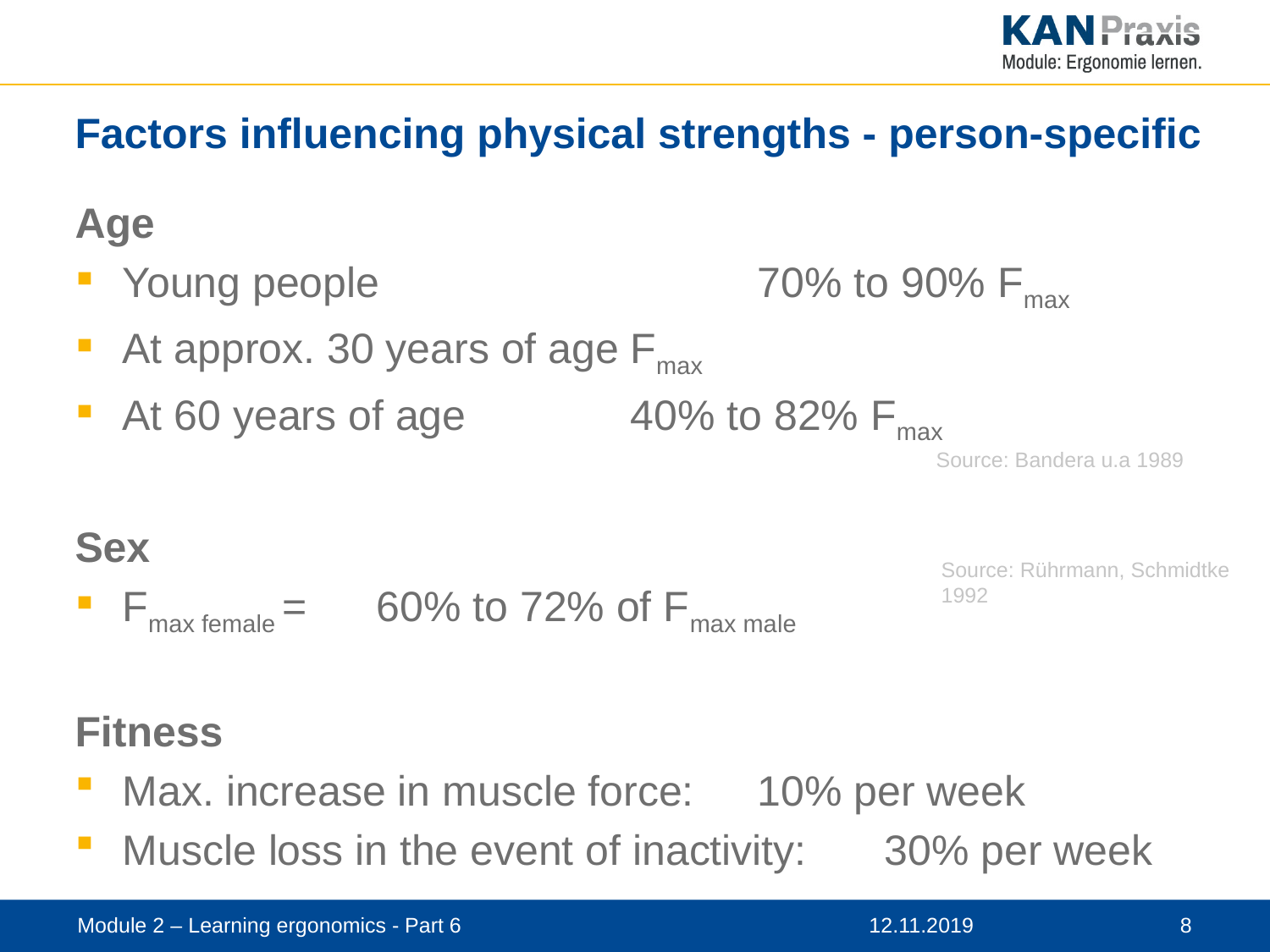

# Factors influencing physical strengths - person-specific
Age
Young people 	          		70% to 90% Fmax
At approx. 30 years of age	Fmax
At 60 years of age		40% to 82% Fmax

Sex
Fmax female =		60% to 72% of Fmax male

Fitness
Max. increase in muscle force:  	10% per week
Muscle loss in the event of inactivity: 	30% per week
Source: Bandera u.a 1989
Source: Rührmann, Schmidtke 1992
Module 2 – Learning ergonomics - Part 6
12.11.2019
 8